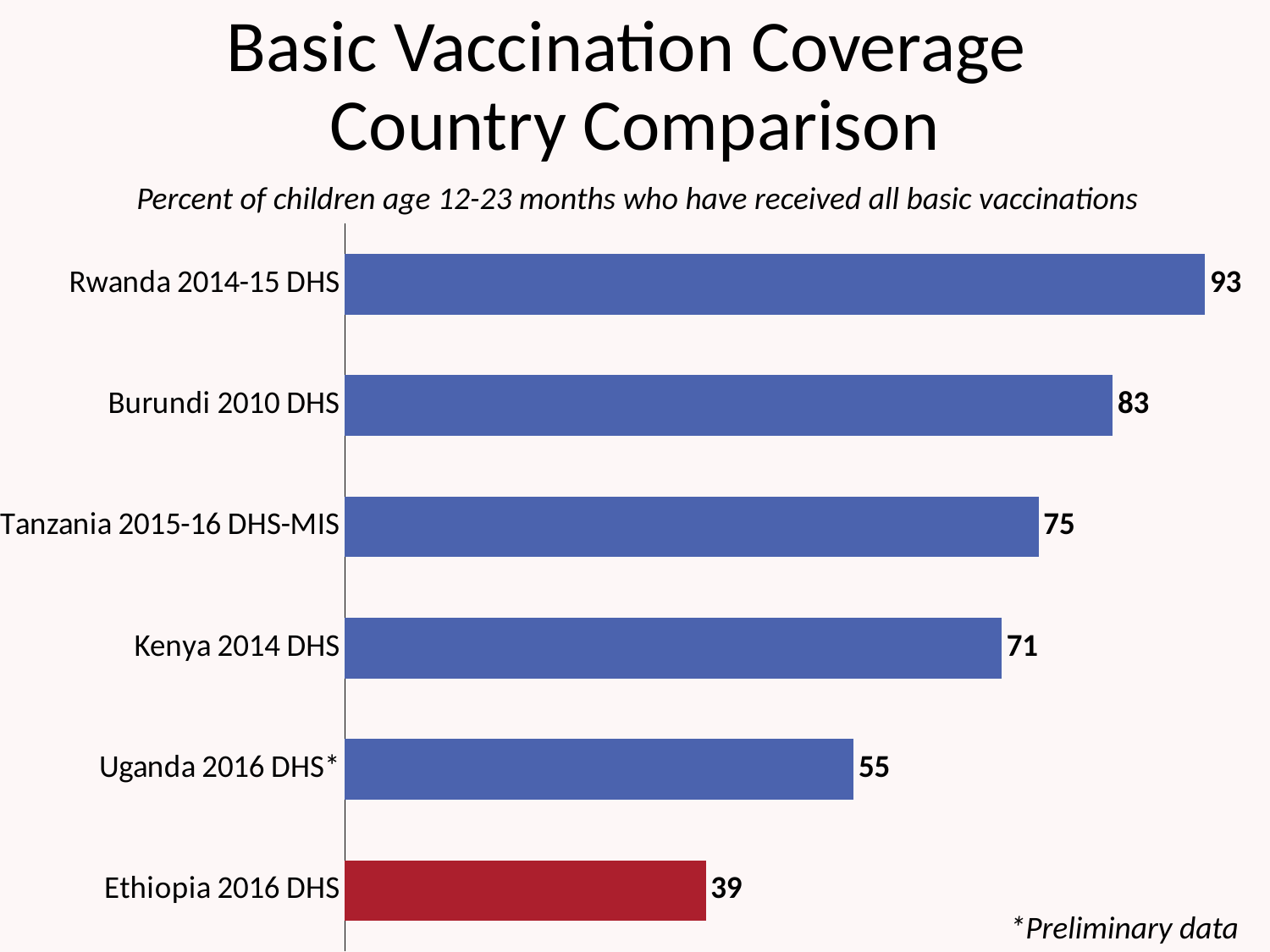

# Basic Vaccination Coverage Country Comparison
Percent of children age 12-23 months who have received all basic vaccinations

### Chart

| Category | Series 1 |
|---|---|
| Ethiopia 2016 DHS | 39.0 |
| Uganda 2016 DHS* | 55.0 |
| Kenya 2014 DHS | 71.0 |
| Tanzania 2015-16 DHS-MIS | 75.0 |
| Burundi 2010 DHS | 83.0 |
| Rwanda 2014-15 DHS | 93.0 |
*Preliminary data